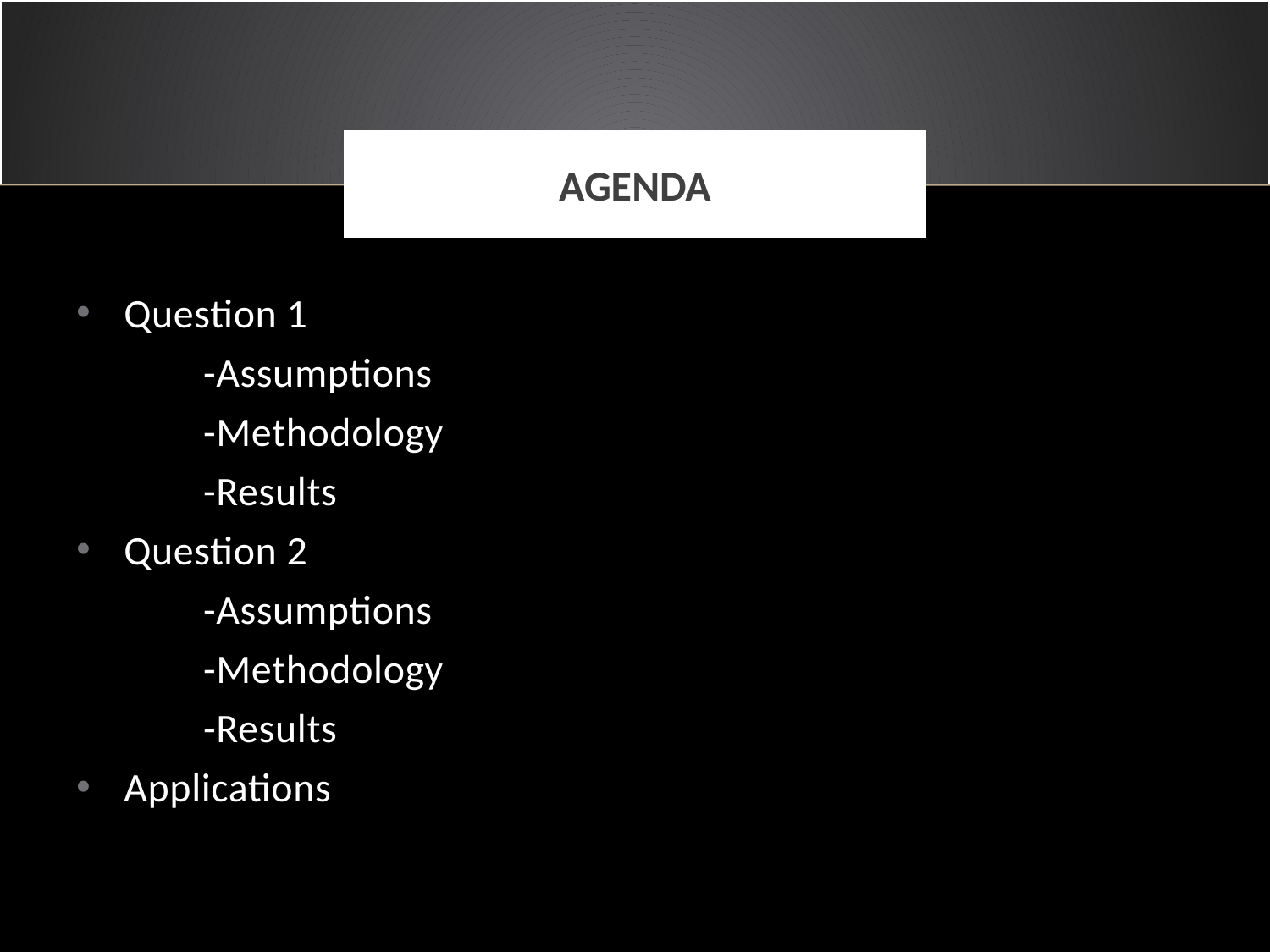

# AGENDA
Question 1
	-Assumptions
	-Methodology
	-Results
Question 2
	-Assumptions
	-Methodology
	-Results
Applications